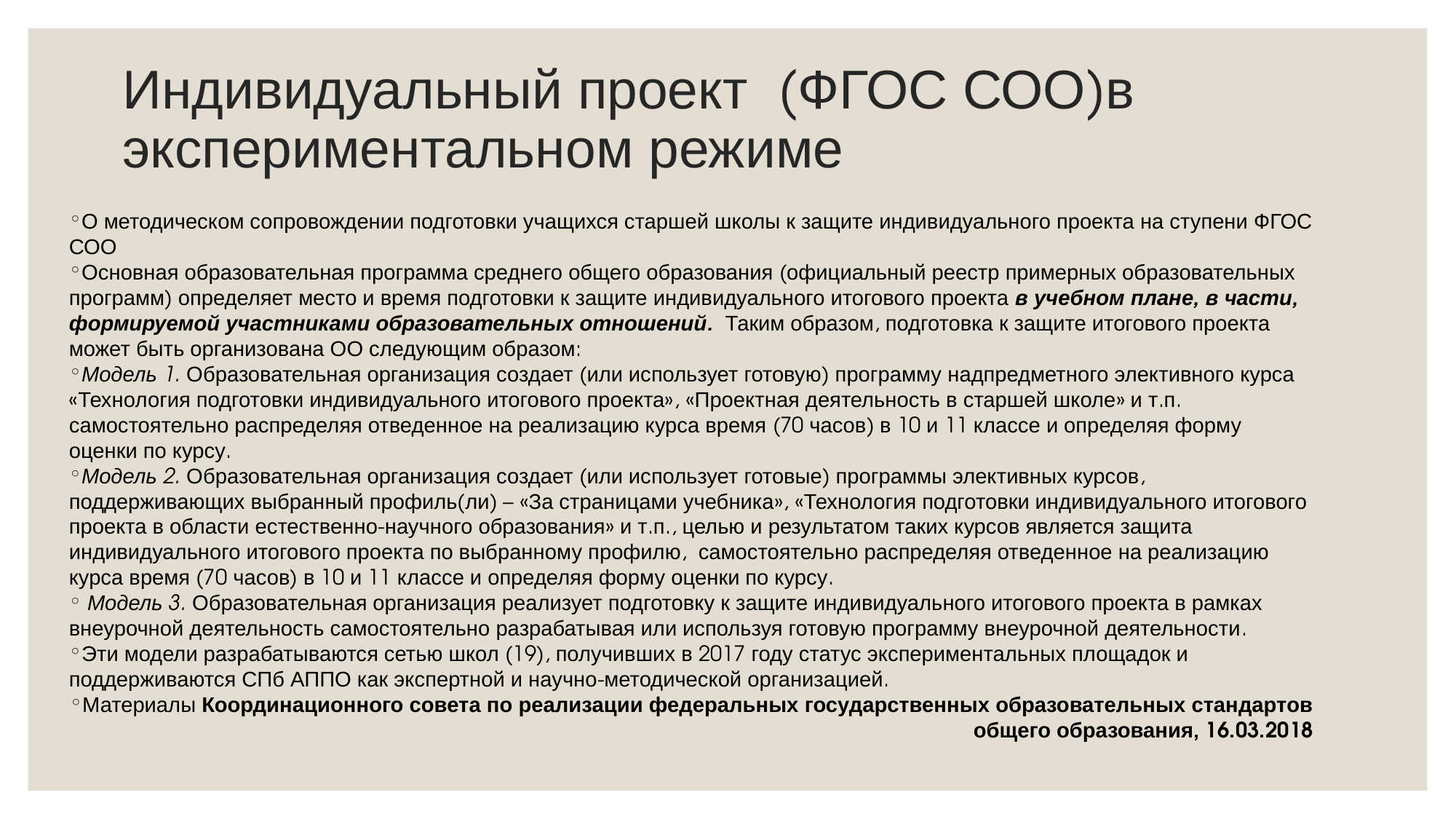

# Индивидуальный проект  (ФГОС СОО)в экспериментальном режиме
О методическом сопровождении подготовки учащихся старшей школы к защите индивидуального проекта на ступени ФГОС СОО
Основная образовательная программа среднего общего образования (официальный реестр примерных образовательных программ) определяет место и время подготовки к защите индивидуального итогового проекта в учебном плане, в части, формируемой участниками образовательных отношений.  Таким образом, подготовка к защите итогового проекта может быть организована ОО следующим образом:
Модель 1. Образовательная организация создает (или использует готовую) программу надпредметного элективного курса «Технология подготовки индивидуального итогового проекта», «Проектная деятельность в старшей школе» и т.п. самостоятельно распределяя отведенное на реализацию курса время (70 часов) в 10 и 11 классе и определяя форму оценки по курсу.
Модель 2. Образовательная организация создает (или использует готовые) программы элективных курсов, поддерживающих выбранный профиль(ли) – «За страницами учебника», «Технология подготовки индивидуального итогового проекта в области естественно-научного образования» и т.п., целью и результатом таких курсов является защита индивидуального итогового проекта по выбранному профилю,  самостоятельно распределяя отведенное на реализацию курса время (70 часов) в 10 и 11 классе и определяя форму оценки по курсу.
 Модель 3. Образовательная организация реализует подготовку к защите индивидуального итогового проекта в рамках внеурочной деятельность самостоятельно разрабатывая или используя готовую программу внеурочной деятельности.
Эти модели разрабатываются сетью школ (19), получивших в 2017 году статус экспериментальных площадок и поддерживаются СПб АППО как экспертной и научно-методической организацией.
Материалы Координационного совета по реализации федеральных государственных образовательных стандартов общего образования, 16.03.2018